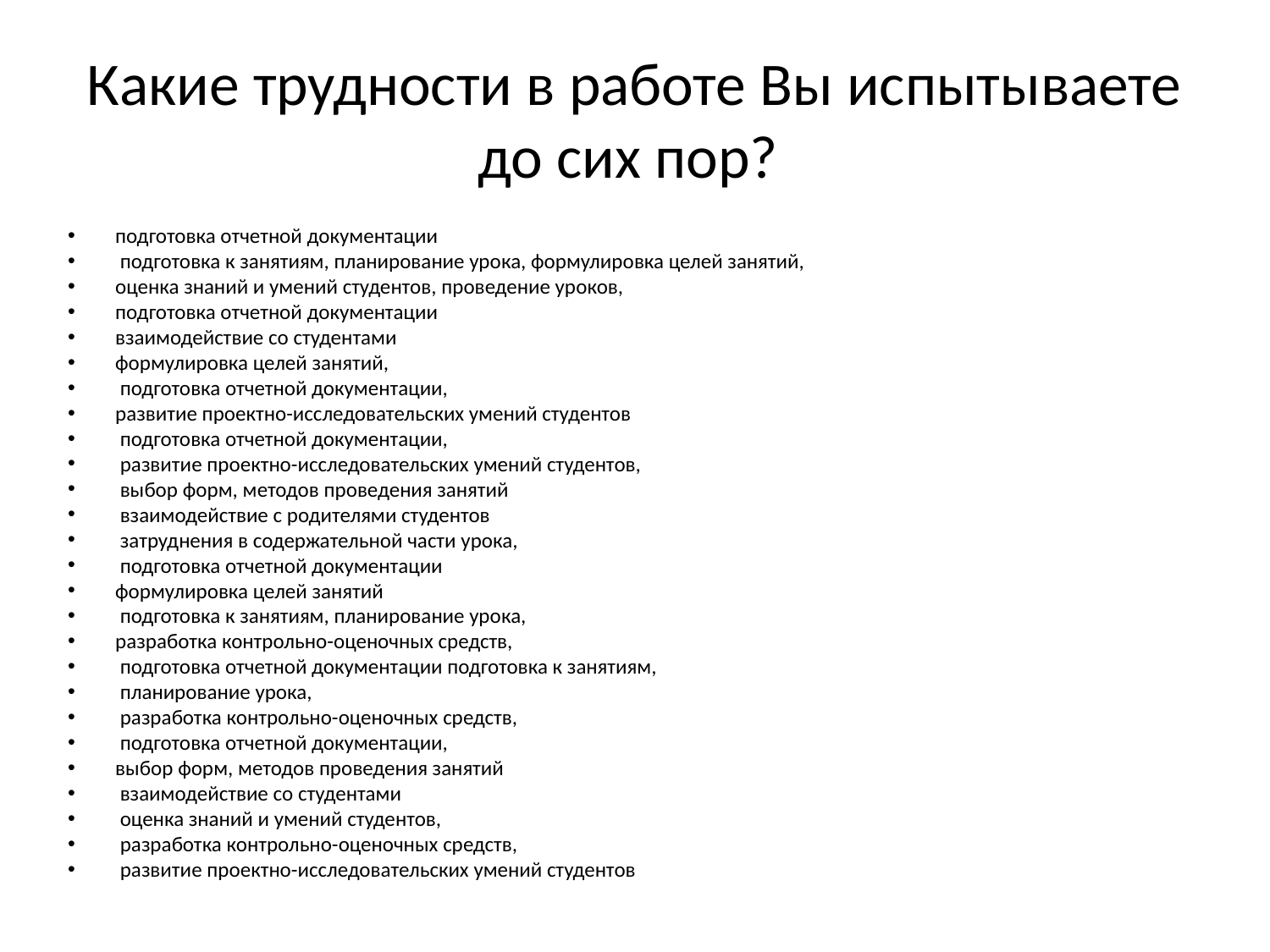

# Какие трудности в работе Вы испытываете до сих пор?
подготовка отчетной документации
 подготовка к занятиям, планирование урока, формулировка целей занятий,
оценка знаний и умений студентов, проведение уроков,
подготовка отчетной документации
взаимодействие со студентами
формулировка целей занятий,
 подготовка отчетной документации,
развитие проектно-исследовательских умений студентов
 подготовка отчетной документации,
 развитие проектно-исследовательских умений студентов,
 выбор форм, методов проведения занятий
 взаимодействие с родителями студентов
 затруднения в содержательной части урока,
 подготовка отчетной документации
формулировка целей занятий
 подготовка к занятиям, планирование урока,
разработка контрольно-оценочных средств,
 подготовка отчетной документации подготовка к занятиям,
 планирование урока,
 разработка контрольно-оценочных средств,
 подготовка отчетной документации,
выбор форм, методов проведения занятий
 взаимодействие со студентами
 оценка знаний и умений студентов,
 разработка контрольно-оценочных средств,
 развитие проектно-исследовательских умений студентов